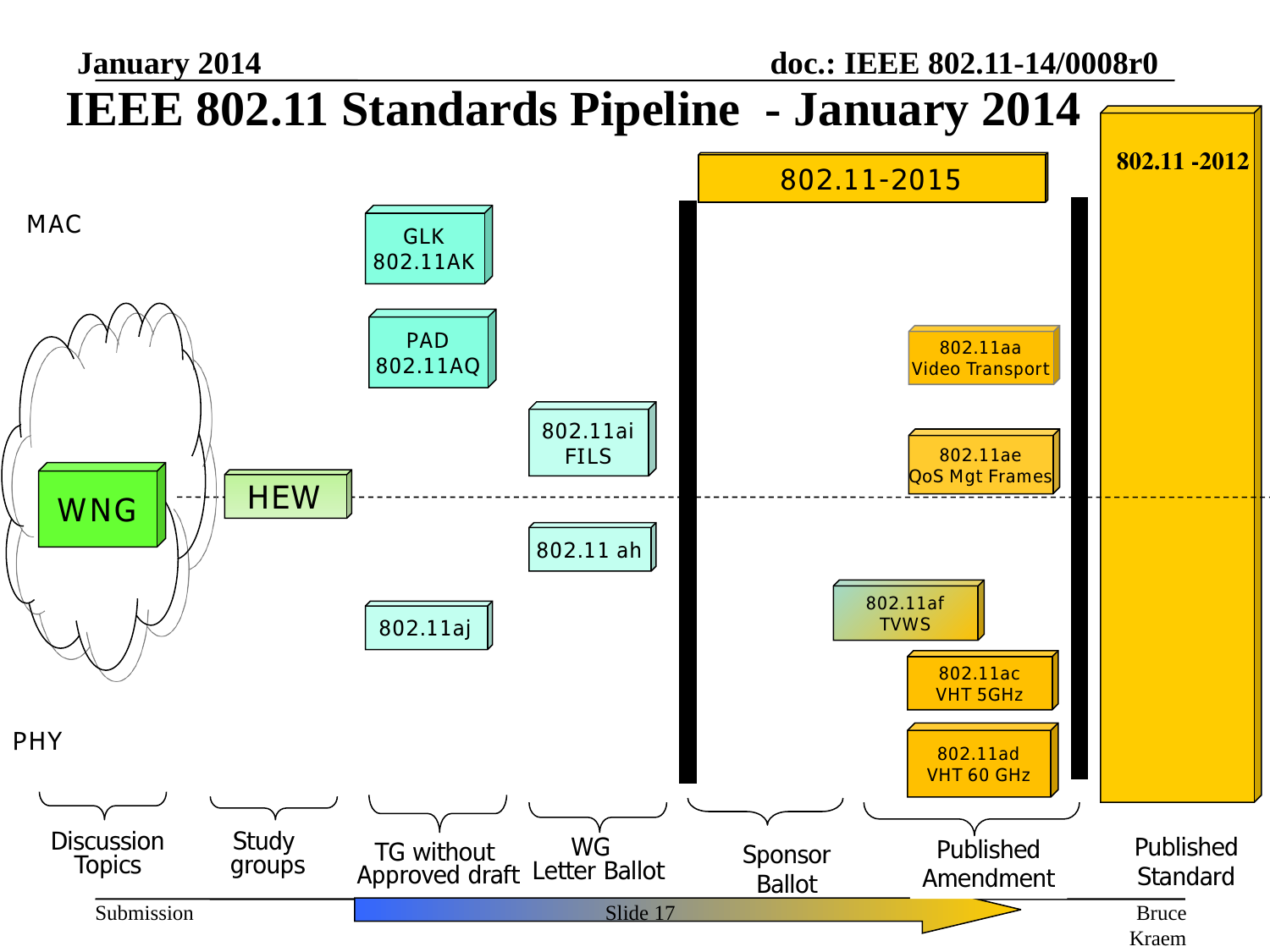

January 2014
IEEE 802.11 Standards Pipeline  - January 2014

802.11 -2012
802.11-2015
MAC
GLK
802.11AK

PAD
802.11AQ
802.11aa
Video Transport
802.11ai
FILS
802.11ae
QoS Mgt Frames
WNG
HEW

802.11 ah
802.11af
TVWS
802.11aj
802.11ac
VHT 5GHz

PHY
802.11ad
VHT 60 GHz

Discussion Topics
Study
groups
Published
Standard
Published
Amendment
WG
Letter Ballot
Sponsor
Ballot
TG without
Approved draft

Slide 17
Slide 17
Bruce Kraemer, Marvell